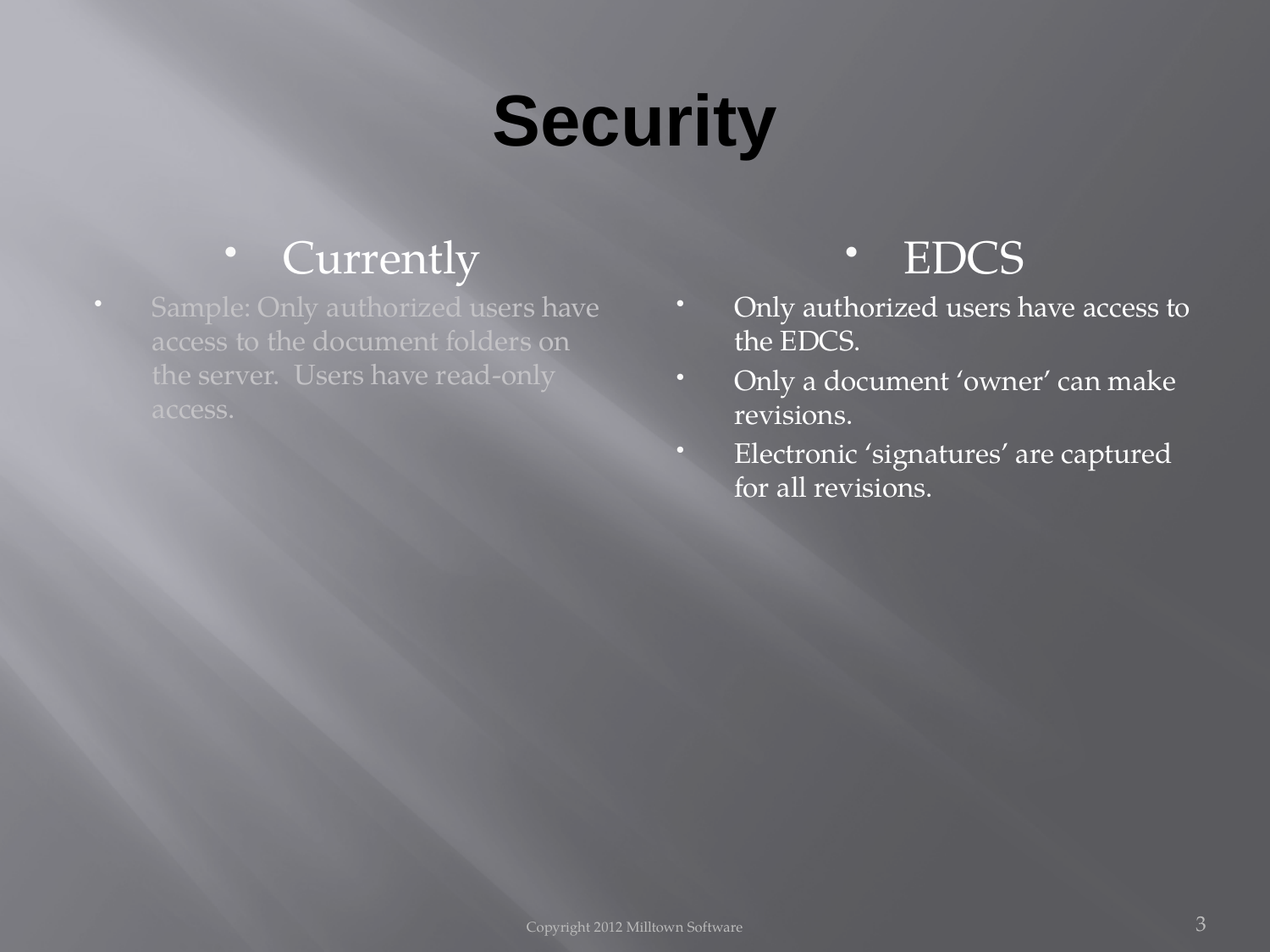

# Security
Currently
Sample: Only authorized users have access to the document folders on the server.  Users have read-only access.
EDCS
Only authorized users have access to the EDCS.
Only a document ‘owner’ can make revisions.
Electronic ‘signatures’ are captured for all revisions.
Copyright 2012 Milltown Software
3